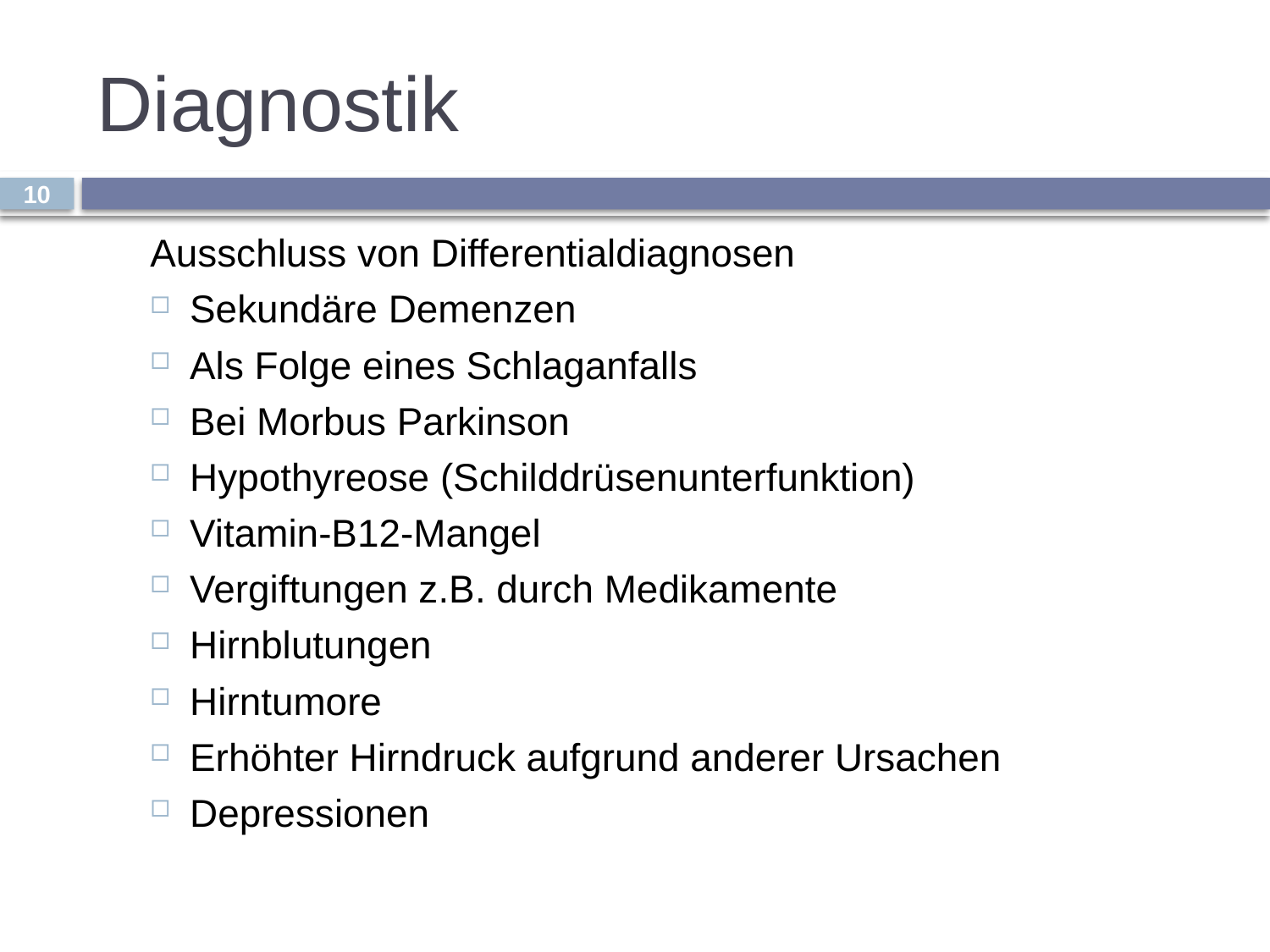

# Diagnostik
10
Ausschluss von Differentialdiagnosen
Sekundäre Demenzen
Als Folge eines Schlaganfalls
Bei Morbus Parkinson
Hypothyreose (Schilddrüsenunterfunktion)
Vitamin-B12-Mangel
Vergiftungen z.B. durch Medikamente
Hirnblutungen
Hirntumore
Erhöhter Hirndruck aufgrund anderer Ursachen
Depressionen